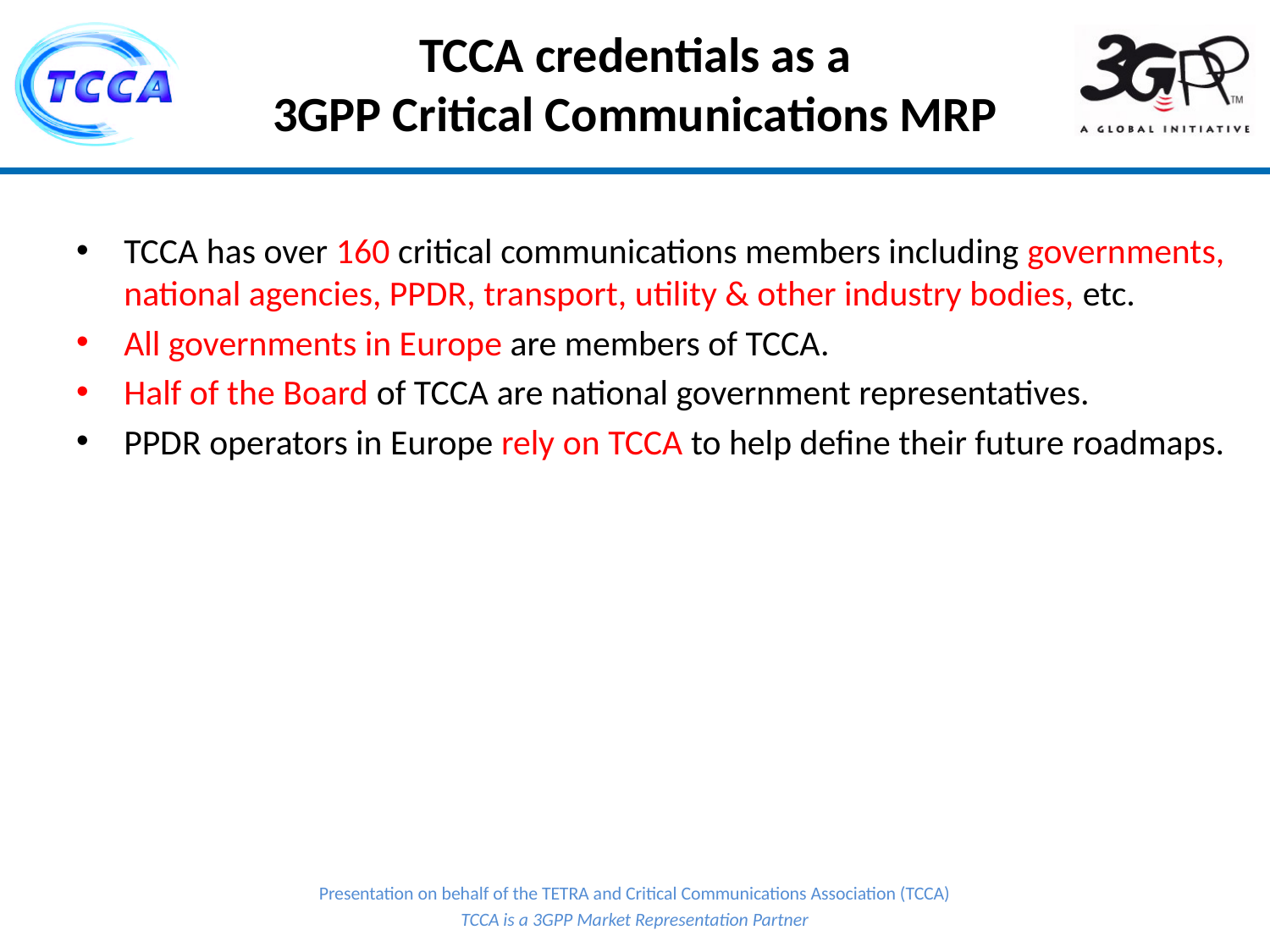

# TCCA credentials as a 3GPP Critical Communications MRP
TCCA has over 160 critical communications members including governments, national agencies, PPDR, transport, utility & other industry bodies, etc.
All governments in Europe are members of TCCA.
Half of the Board of TCCA are national government representatives.
PPDR operators in Europe rely on TCCA to help define their future roadmaps.